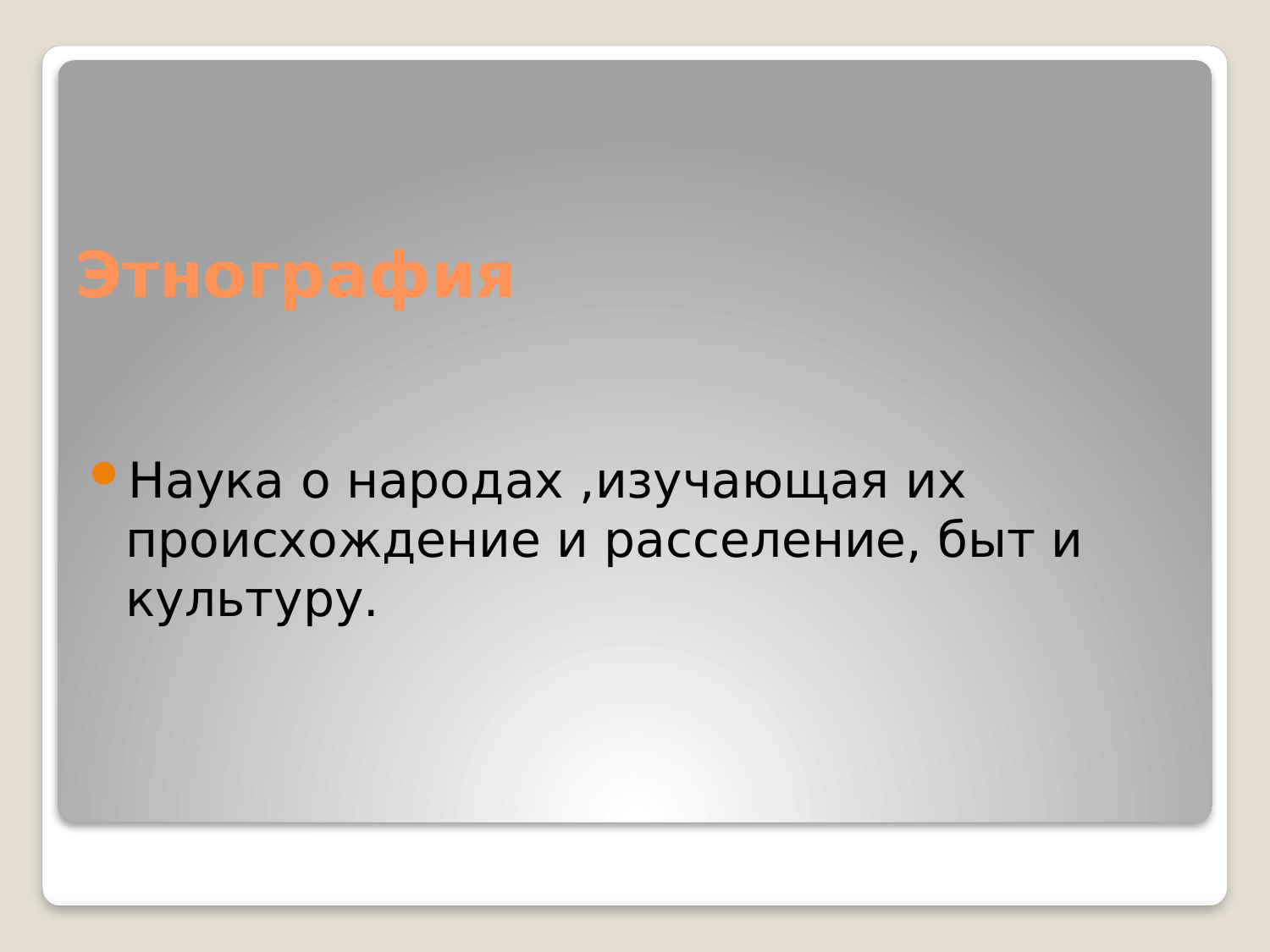

# Этнография
Наука о народах ,изучающая их происхождение и расселение, быт и культуру.